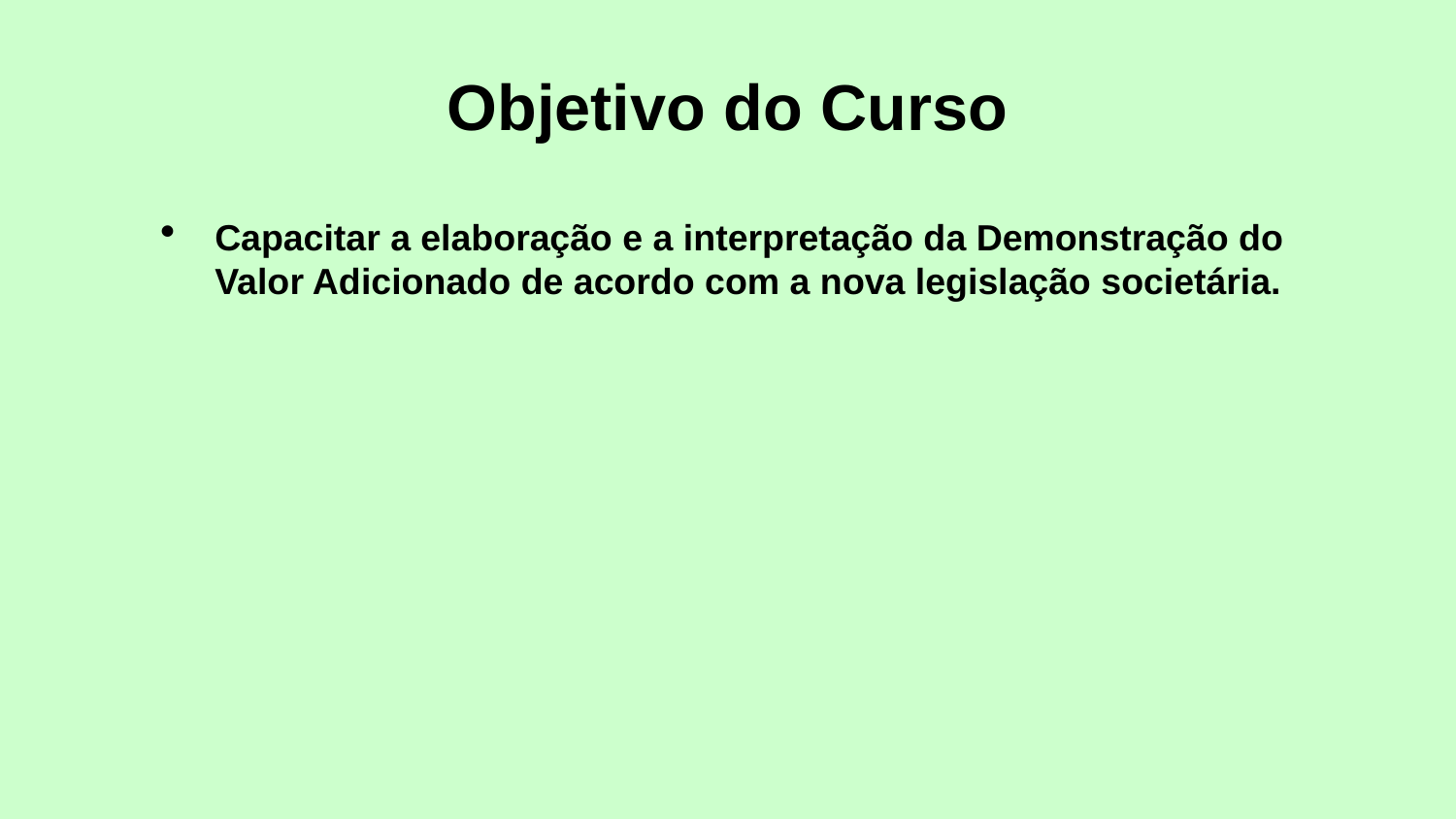

# Objetivo do Curso
Capacitar a elaboração e a interpretação da Demonstração do Valor Adicionado de acordo com a nova legislação societária.